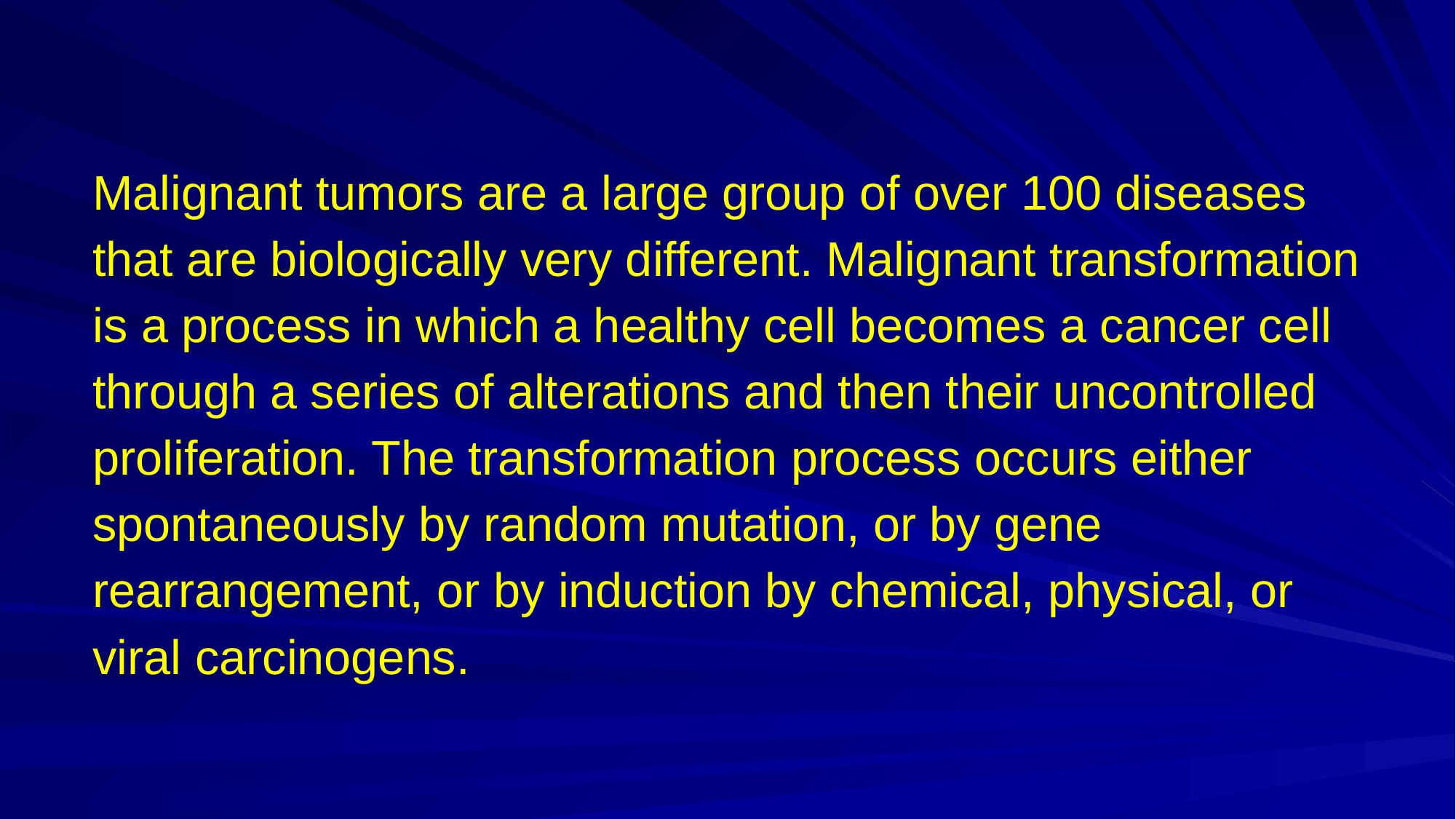

# Malignant tumors are a large group of over 100 diseases that are biologically very different. Malignant transformation is a process in which a healthy cell becomes a cancer cell through a series of alterations and then their uncontrolled proliferation. The transformation process occurs either spontaneously by random mutation, or by gene rearrangement, or by induction by chemical, physical, or viral carcinogens.